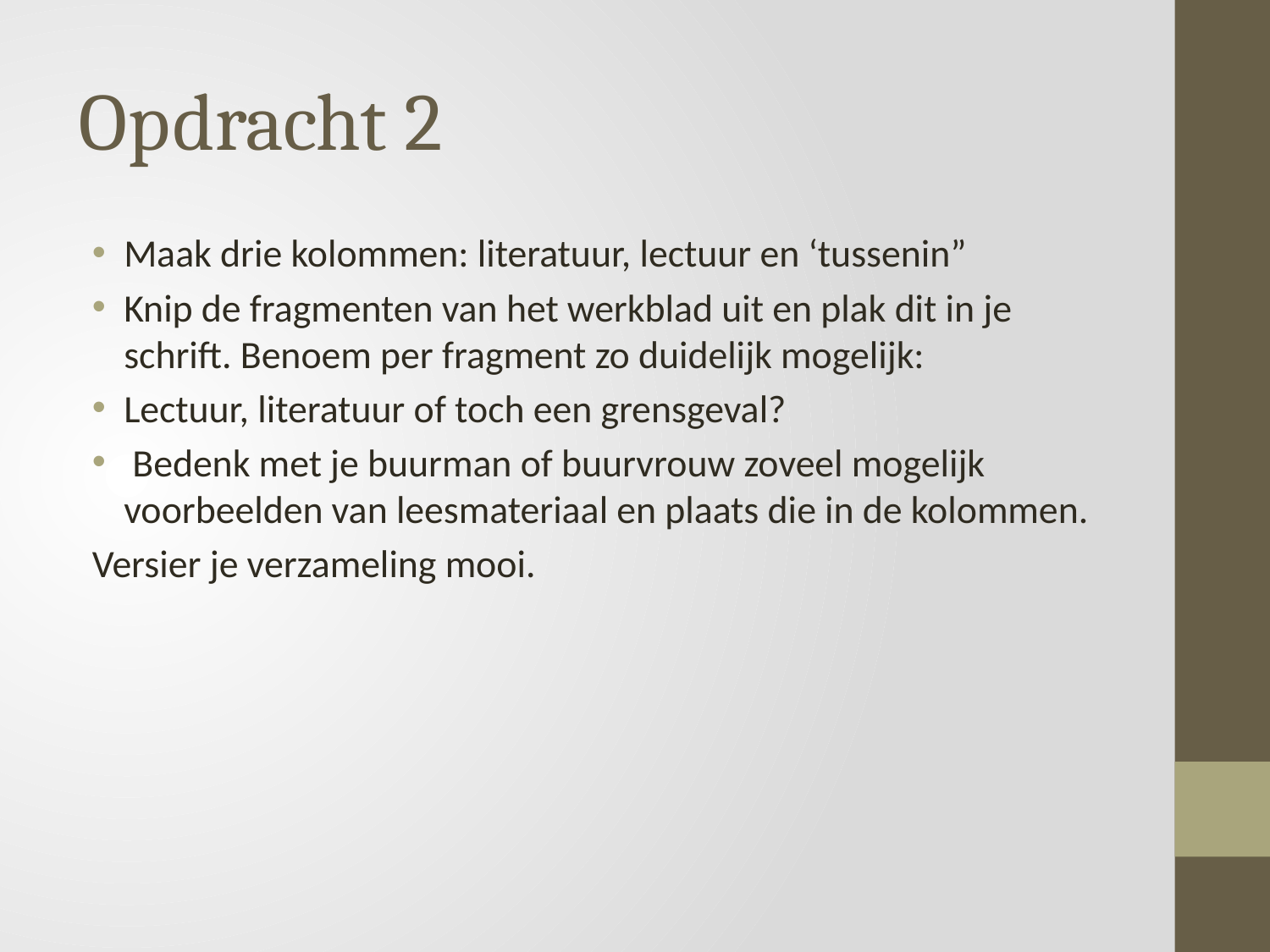

# Opdracht 2
Maak drie kolommen: literatuur, lectuur en ‘tussenin”
Knip de fragmenten van het werkblad uit en plak dit in je schrift. Benoem per fragment zo duidelijk mogelijk:
Lectuur, literatuur of toch een grensgeval?
 Bedenk met je buurman of buurvrouw zoveel mogelijk voorbeelden van leesmateriaal en plaats die in de kolommen.
Versier je verzameling mooi.